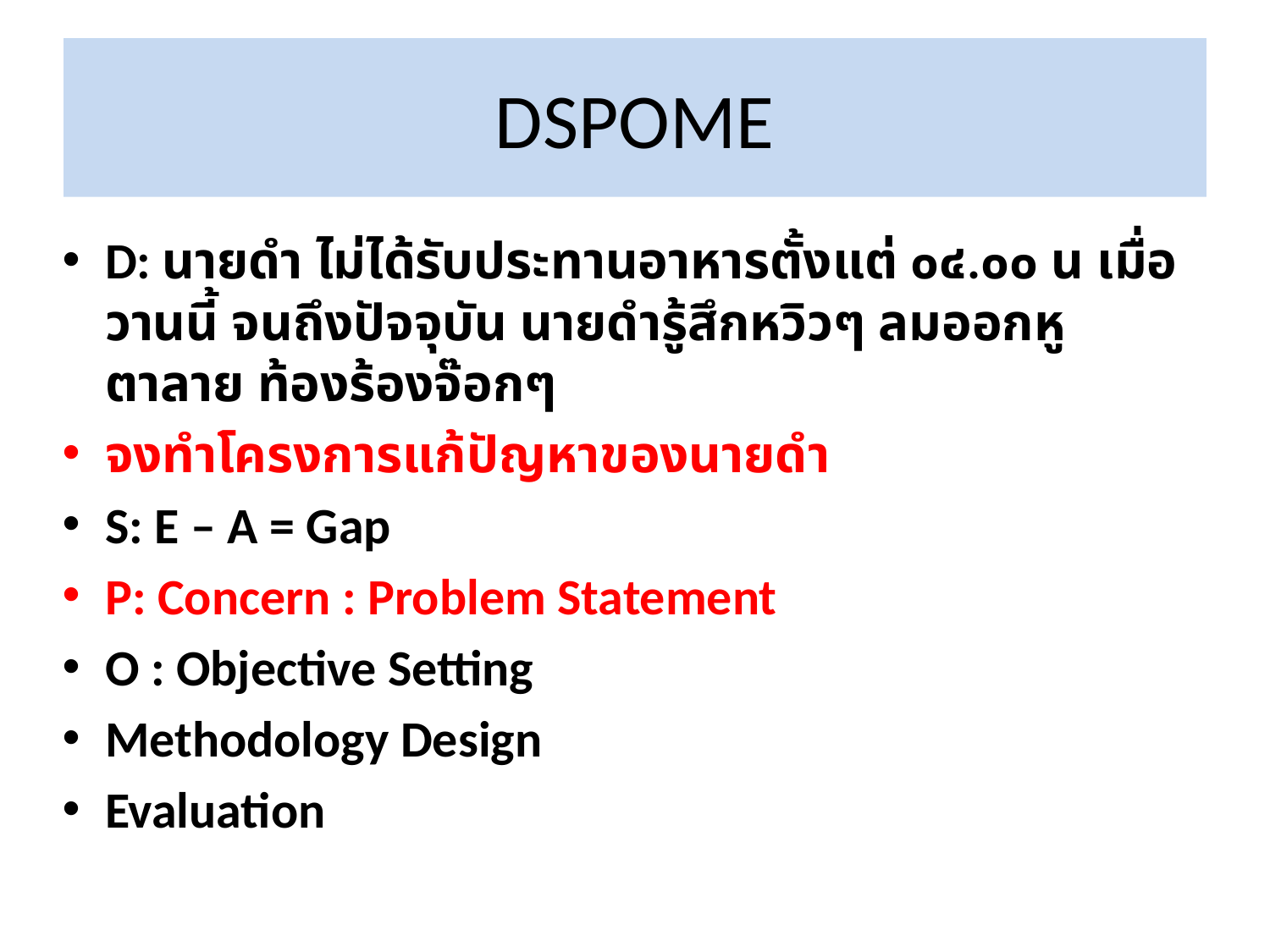

# DSPOME
D: นายดำ ไม่ได้รับประทานอาหารตั้งแต่ ๐๔.๐๐ น เมื่อวานนี้ จนถึงปัจจุบัน นายดำรู้สึกหวิวๆ ลมออกหู ตาลาย ท้องร้องจ๊อกๆ
จงทำโครงการแก้ปัญหาของนายดำ
S: E – A = Gap
P: Concern : Problem Statement
O : Objective Setting
Methodology Design
Evaluation